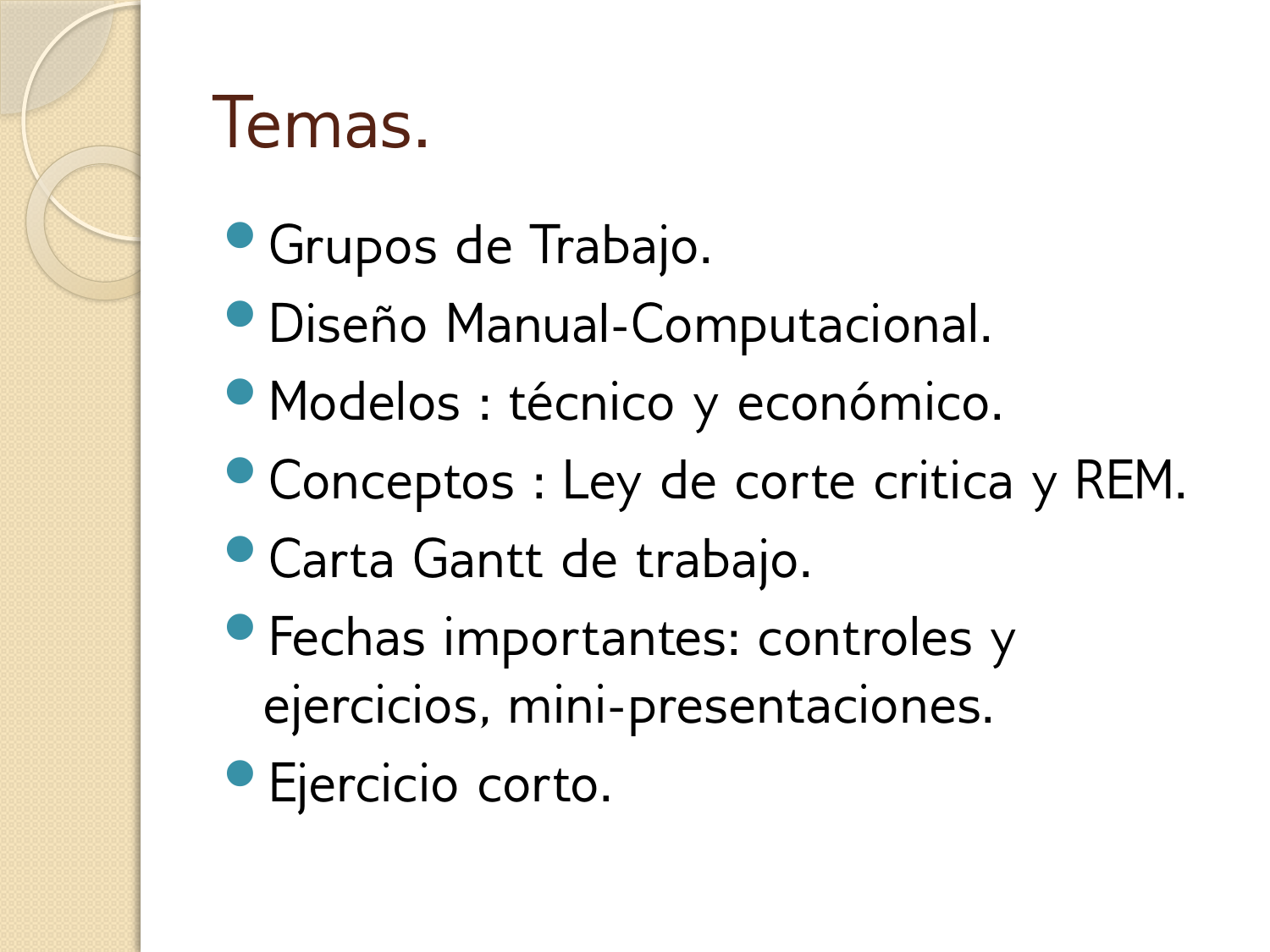

# Temas.
Grupos de Trabajo.
Diseño Manual-Computacional.
Modelos : técnico y económico.
Conceptos : Ley de corte critica y REM.
Carta Gantt de trabajo.
Fechas importantes: controles y ejercicios, mini-presentaciones.
Ejercicio corto.